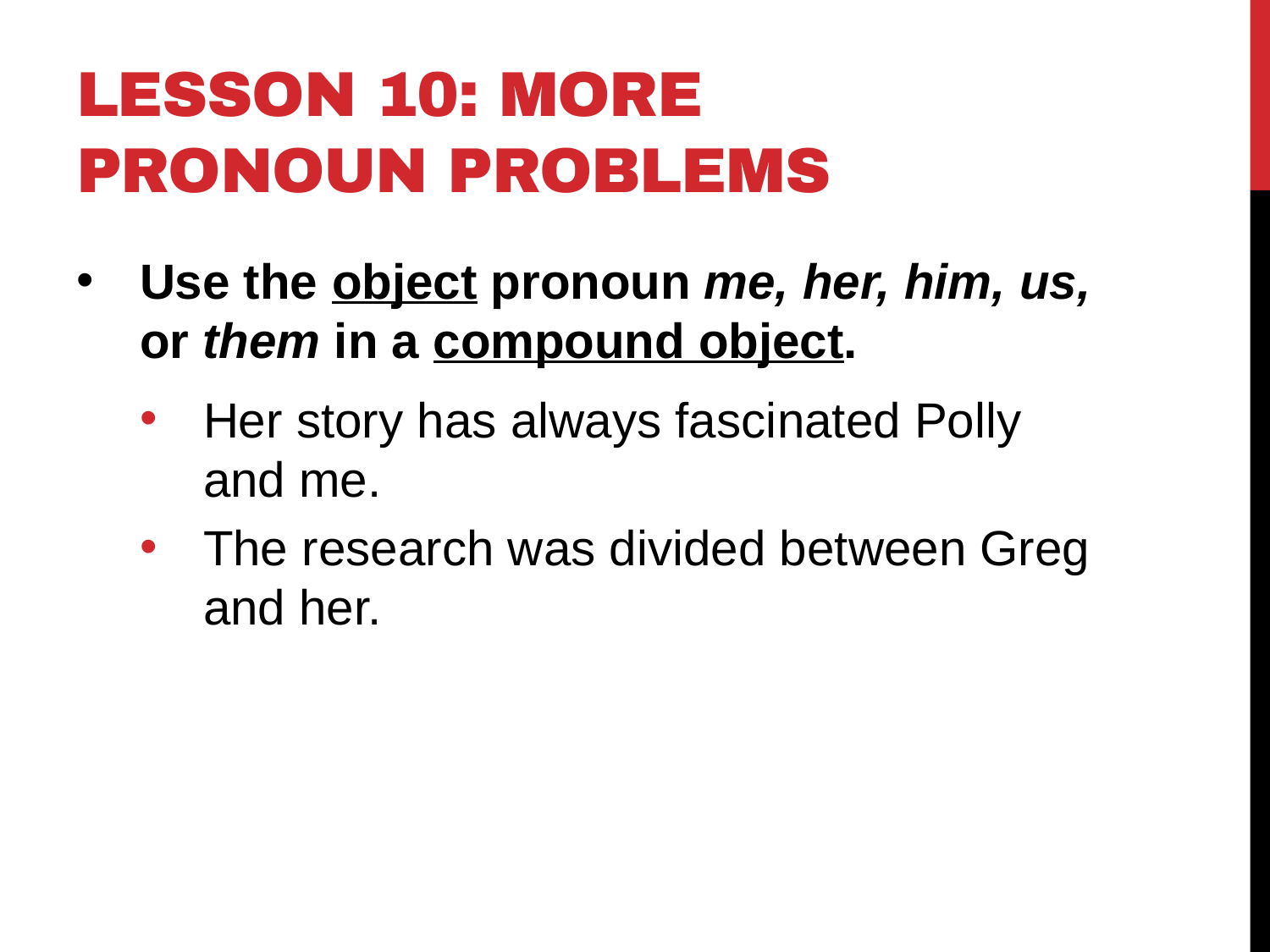

# Lesson 10: More Pronoun Problems
Use the object pronoun me, her, him, us, or them in a compound object.
Her story has always fascinated Polly and me.
The research was divided between Greg and her.